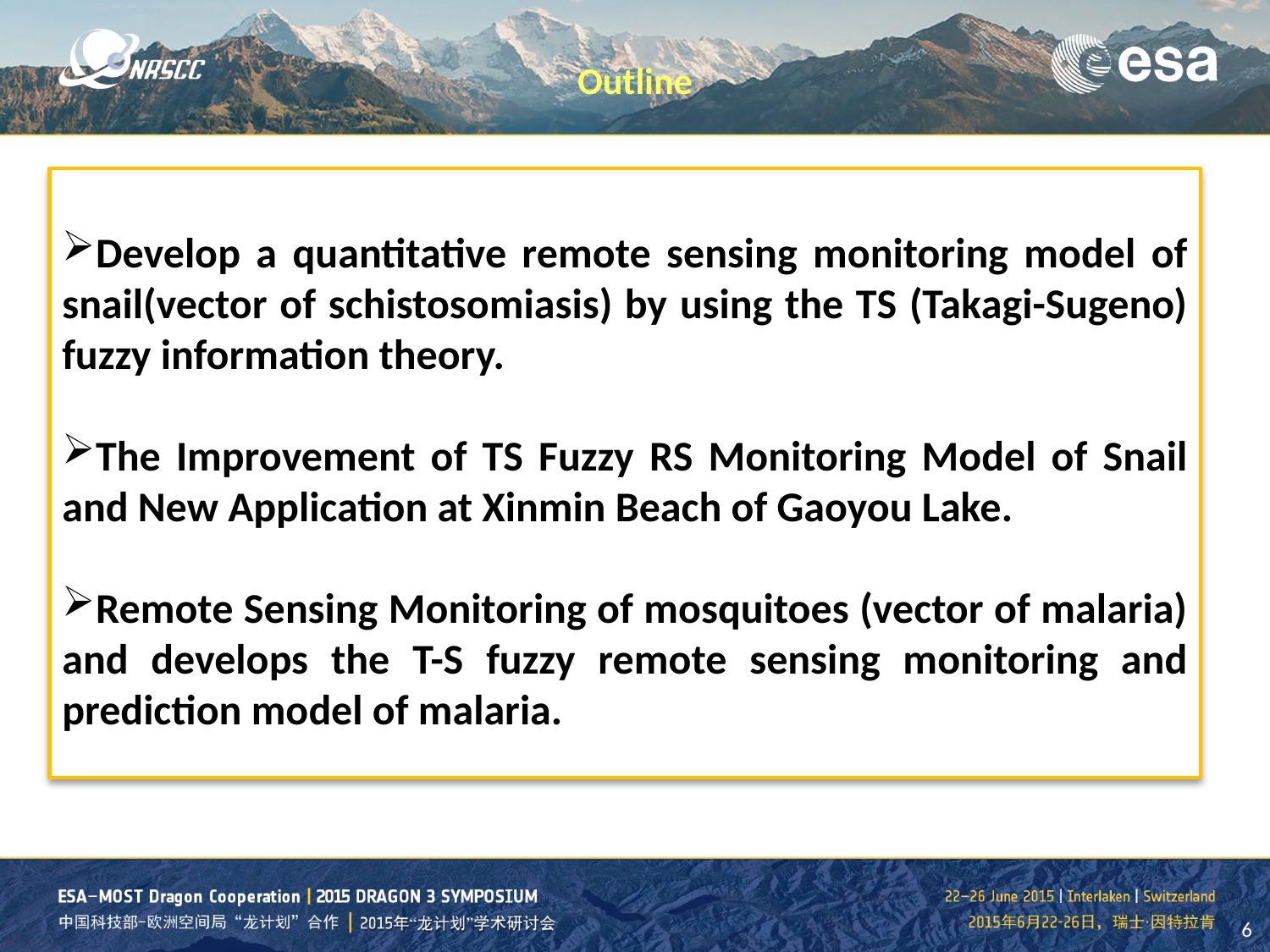

# Outline

Develop a quantitative remote sensing monitoring model of snail(vector of schistosomiasis) by using the TS (Takagi-Sugeno) fuzzy information theory.

The Improvement of TS Fuzzy RS Monitoring Model of Snail and New Application at Xinmin Beach of Gaoyou Lake.

Remote Sensing Monitoring of mosquitoes (vector of malaria) and develops the T-S fuzzy remote sensing monitoring and prediction model of malaria.